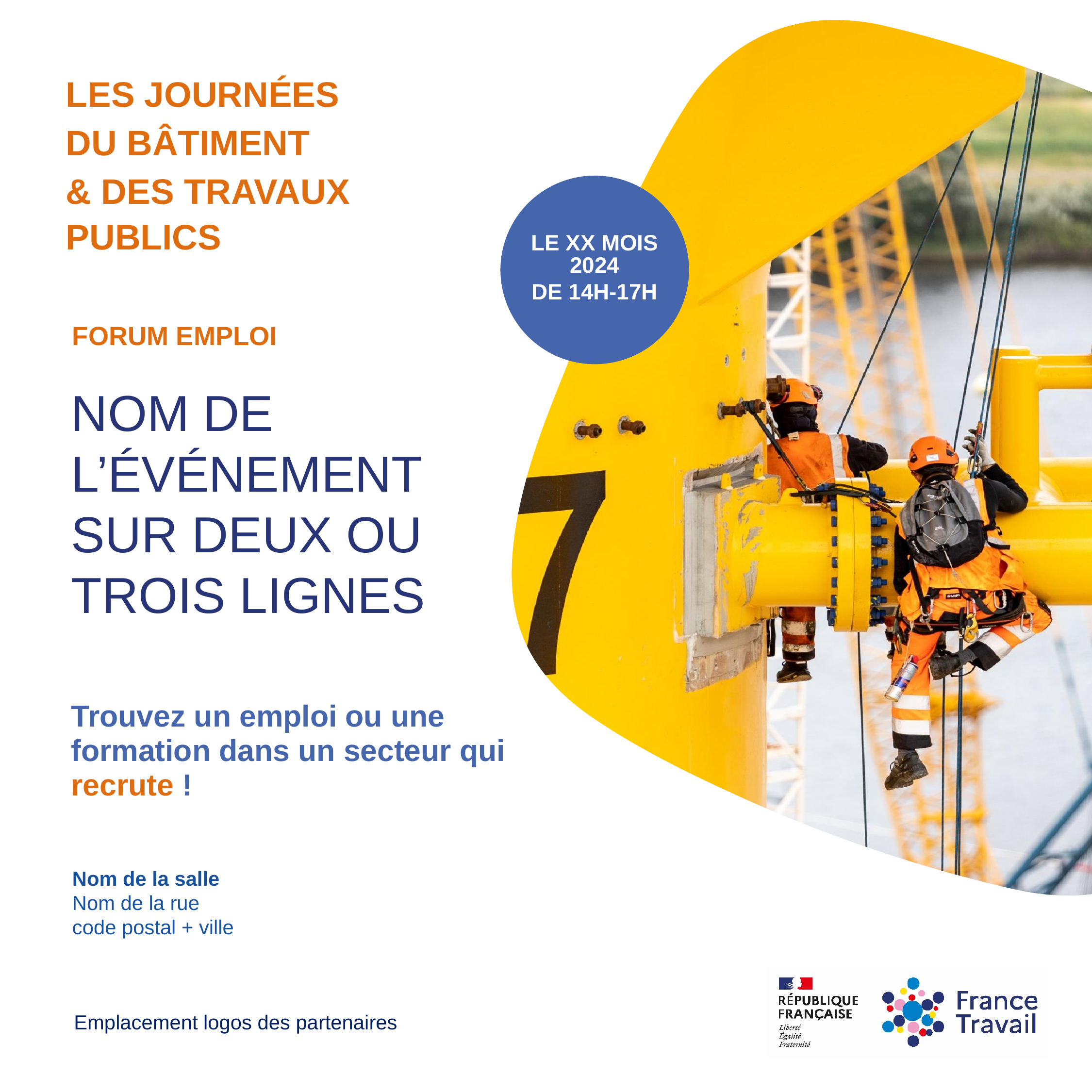

Les journées
du bâtiment
& des travaux
publics

Le xx mois
2024
De 14h-17h
Forum emploi
Nom de l’événement
Sur deux ou trois lignes

Trouvez un emploi ou une formation dans un secteur qui recrute !
Nom de la salle
Nom de la rue
code postal + ville
Emplacement logos des partenaires